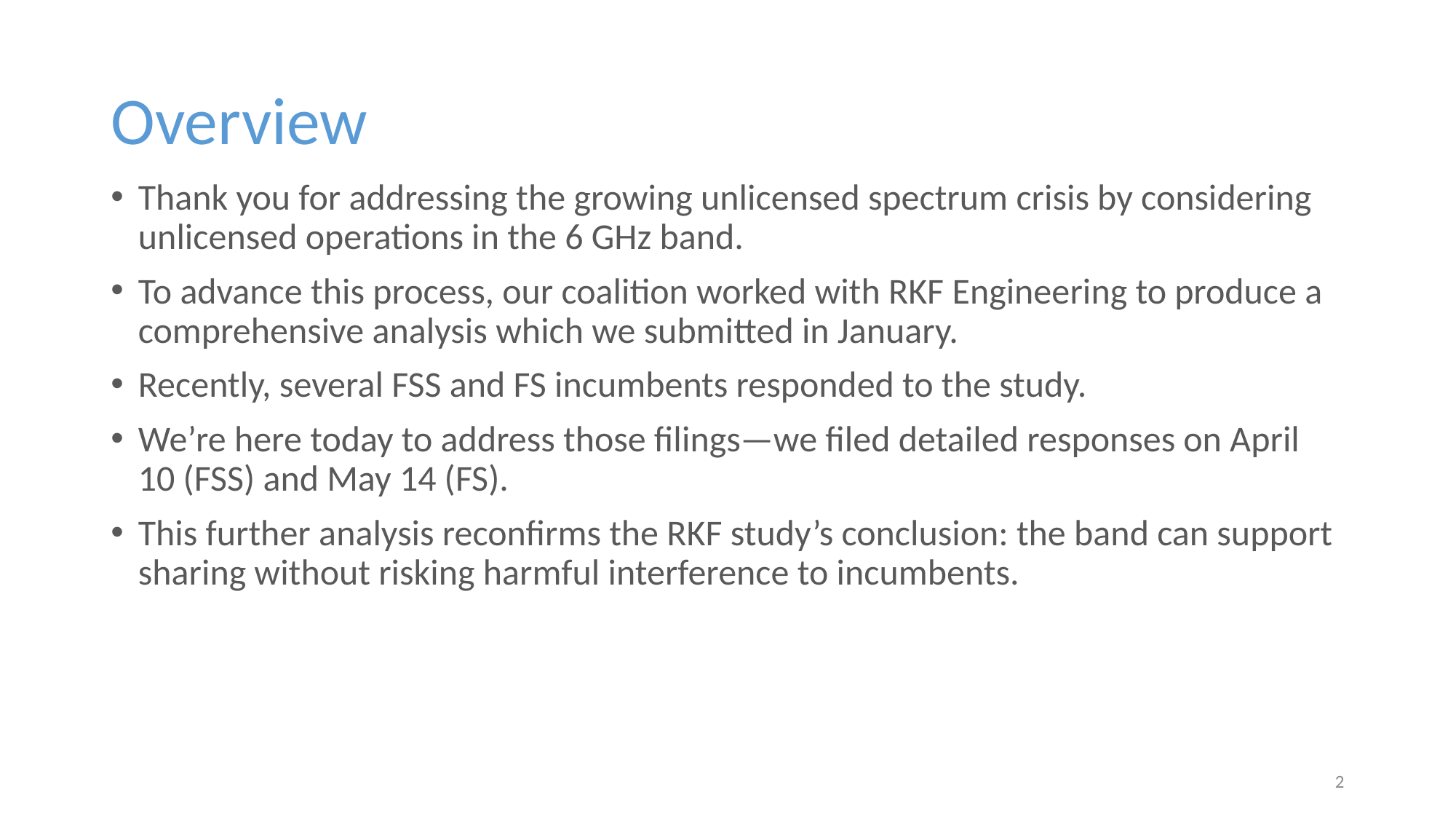

# Overview
Thank you for addressing the growing unlicensed spectrum crisis by considering unlicensed operations in the 6 GHz band.
To advance this process, our coalition worked with RKF Engineering to produce a comprehensive analysis which we submitted in January.
Recently, several FSS and FS incumbents responded to the study.
We’re here today to address those filings—we filed detailed responses on April 10 (FSS) and May 14 (FS).
This further analysis reconfirms the RKF study’s conclusion: the band can support sharing without risking harmful interference to incumbents.
2